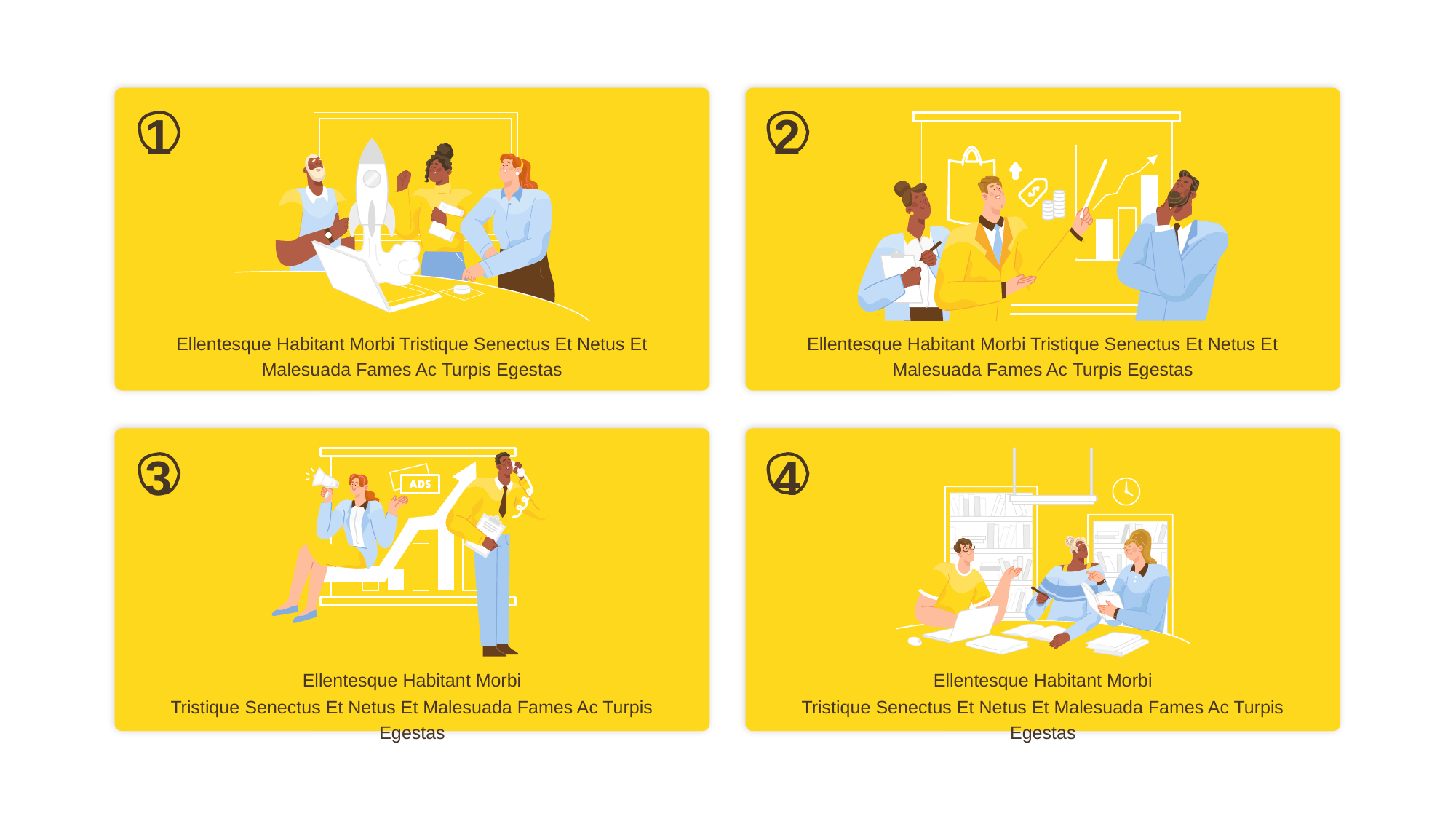

1

2

Ellentesque Habitant Morbi Tristique Senectus Et Netus Et Malesuada Fames Ac Turpis Egestas
Ellentesque Habitant Morbi Tristique Senectus Et Netus Et Malesuada Fames Ac Turpis Egestas

3

4

Ellentesque Habitant Morbi
Tristique Senectus Et Netus Et Malesuada Fames Ac Turpis Egestas
Ellentesque Habitant Morbi
Tristique Senectus Et Netus Et Malesuada Fames Ac Turpis Egestas